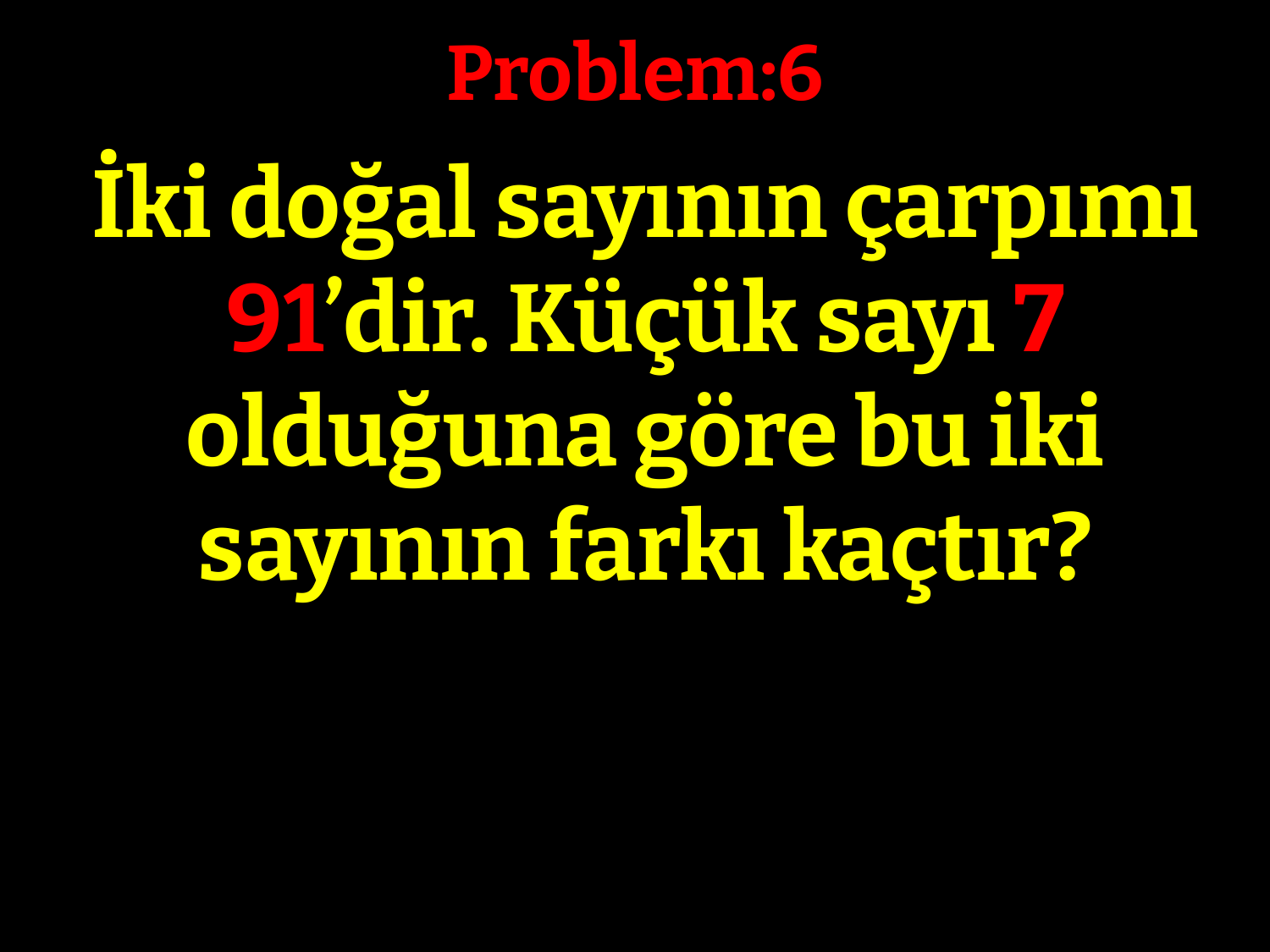

Problem:6
İki doğal sayının çarpımı 91’dir. Küçük sayı 7 olduğuna göre bu iki sayının farkı kaçtır?
#